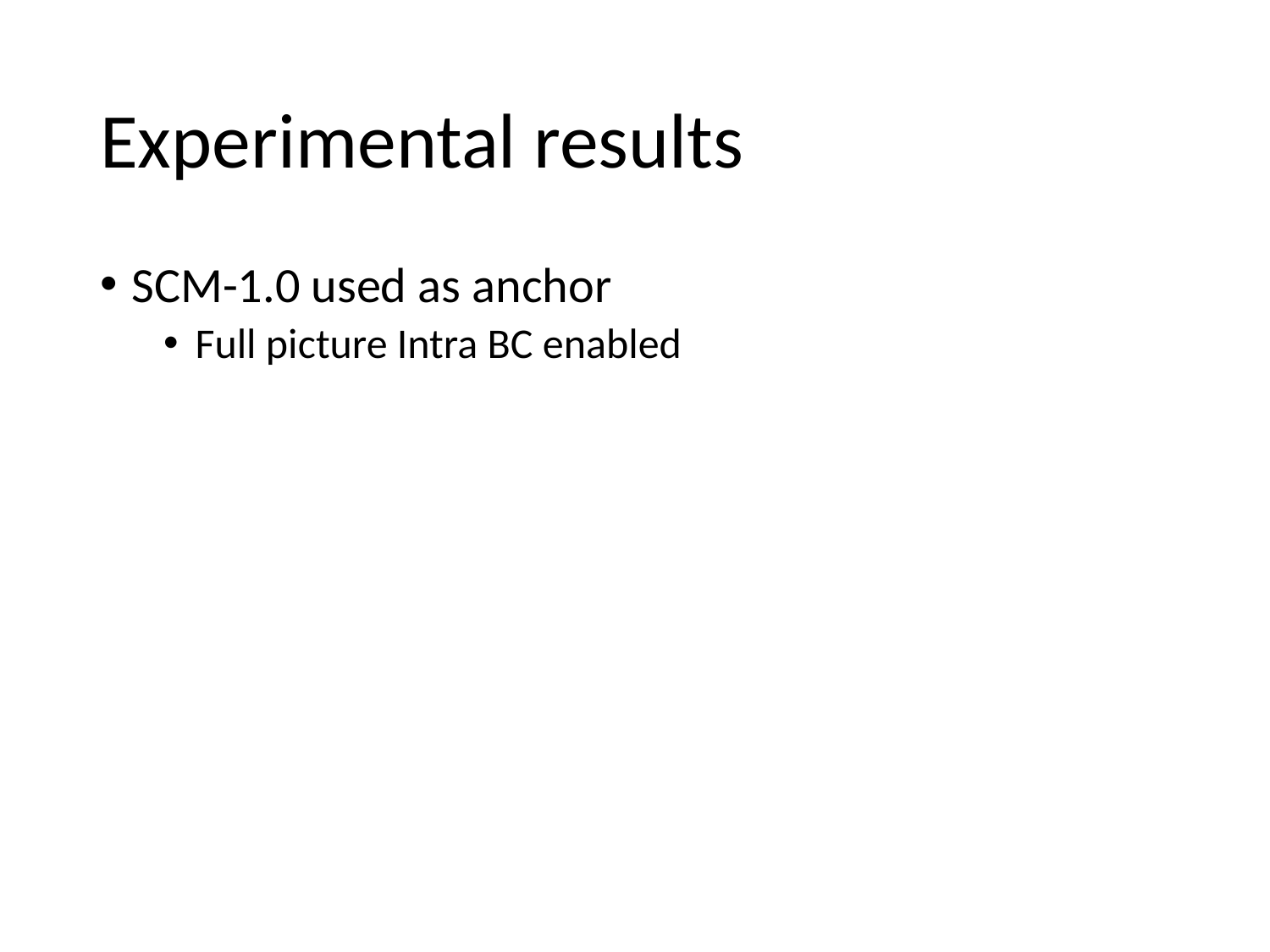

# Experimental results
SCM-1.0 used as anchor
Full picture Intra BC enabled